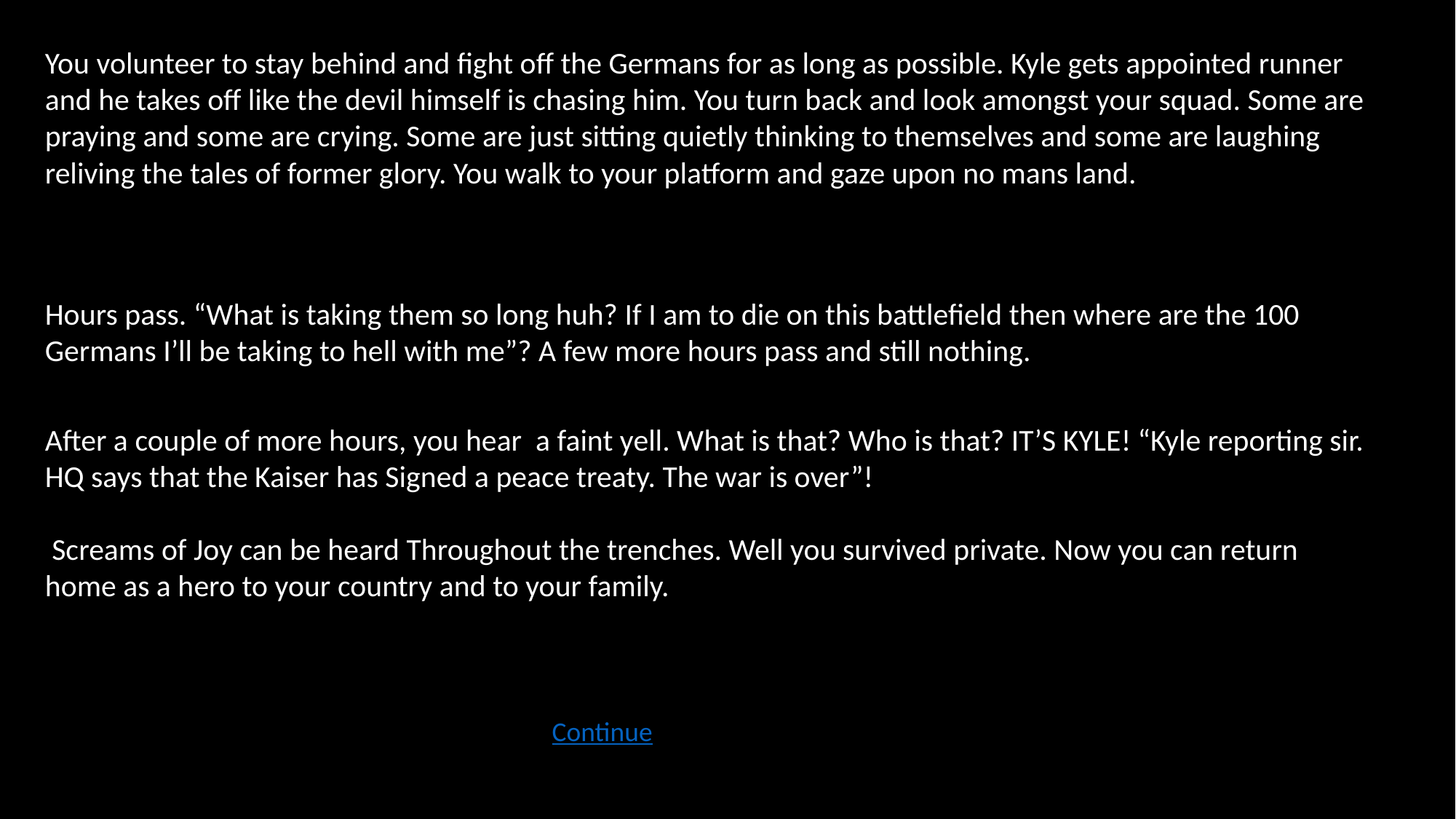

You volunteer to stay behind and fight off the Germans for as long as possible. Kyle gets appointed runner and he takes off like the devil himself is chasing him. You turn back and look amongst your squad. Some are praying and some are crying. Some are just sitting quietly thinking to themselves and some are laughing reliving the tales of former glory. You walk to your platform and gaze upon no mans land.
Hours pass. “What is taking them so long huh? If I am to die on this battlefield then where are the 100 Germans I’ll be taking to hell with me”? A few more hours pass and still nothing.
After a couple of more hours, you hear  a faint yell. What is that? Who is that? IT’S KYLE! “Kyle reporting sir. HQ says that the Kaiser has Signed a peace treaty. The war is over”!

 Screams of Joy can be heard Throughout the trenches. Well you survived private. Now you can return home as a hero to your country and to your family.
Continue